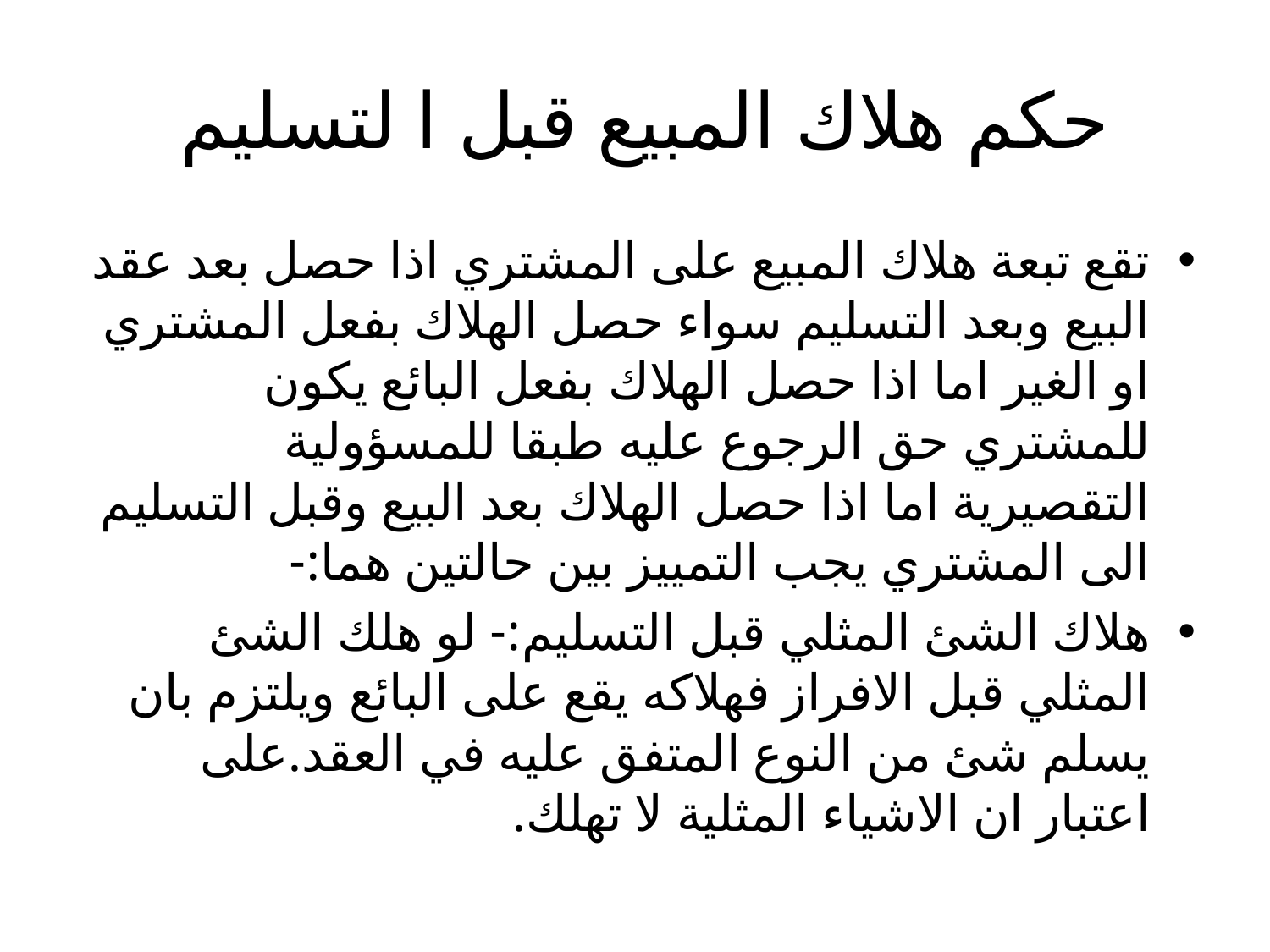

# حكم هلاك المبيع قبل ا لتسليم
تقع تبعة هلاك المبيع على المشتري اذا حصل بعد عقد البيع وبعد التسليم سواء حصل الهلاك بفعل المشتري او الغير اما اذا حصل الهلاك بفعل البائع يكون للمشتري حق الرجوع عليه طبقا للمسؤولية التقصيرية اما اذا حصل الهلاك بعد البيع وقبل التسليم الى المشتري يجب التمييز بين حالتين هما:-
هلاك الشئ المثلي قبل التسليم:- لو هلك الشئ المثلي قبل الافراز فهلاكه يقع على البائع ويلتزم بان يسلم شئ من النوع المتفق عليه في العقد.على اعتبار ان الاشياء المثلية لا تهلك.